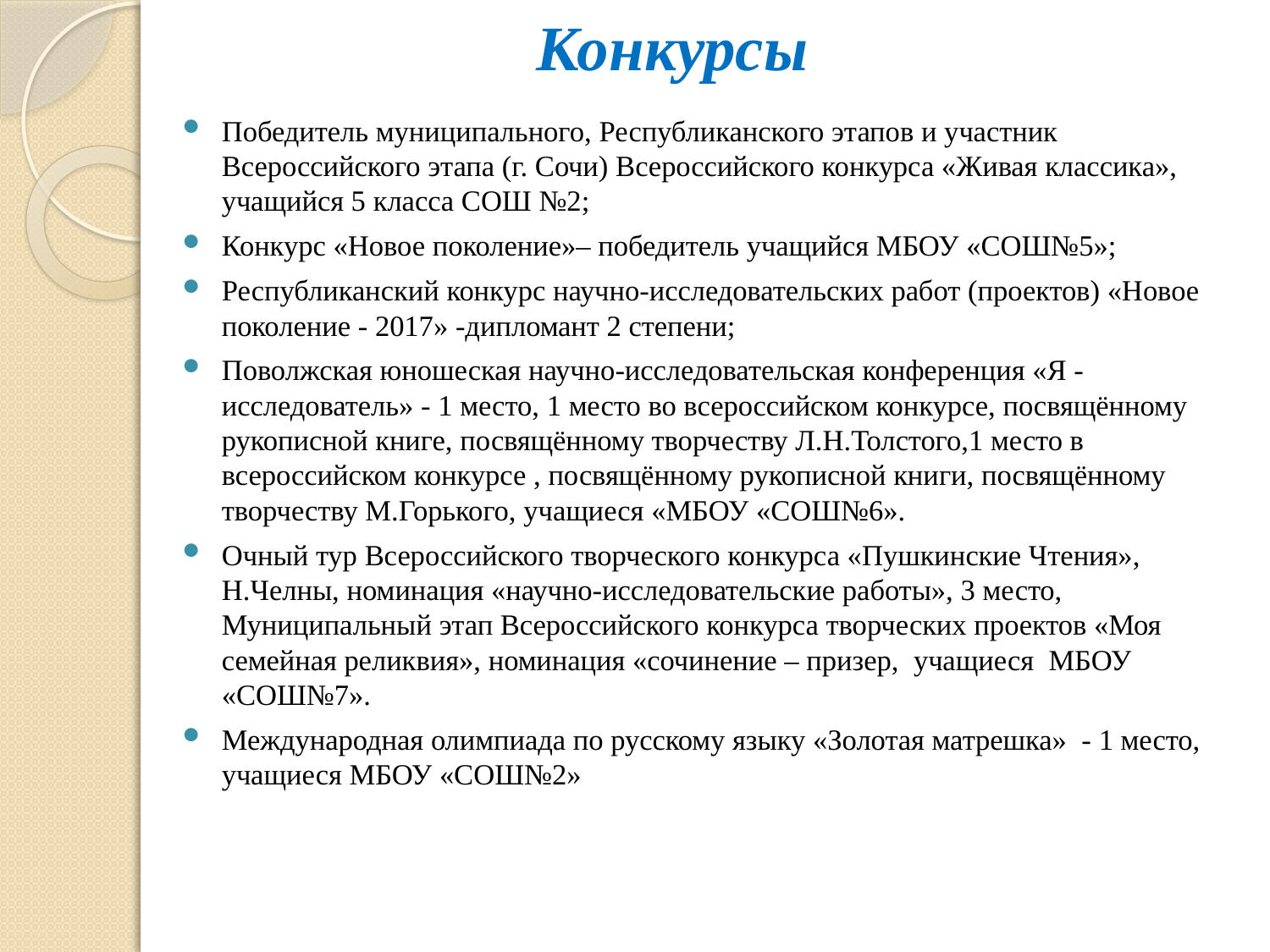

# Конкурсы
Победитель муниципального, Республиканского этапов и участник Всероссийского этапа (г. Сочи) Всероссийского конкурса «Живая классика», учащийся 5 класса СОШ №2;
Конкурс «Новое поколение»– победитель учащийся МБОУ «СОШ№5»;
Республиканский конкурс научно-исследовательских работ (проектов) «Новое поколение - 2017» -дипломант 2 степени;
Поволжская юношеская научно-исследовательская конференция «Я -исследователь» - 1 место, 1 место во всероссийском конкурсе, посвящённому рукописной книге, посвящённому творчеству Л.Н.Толстого,1 место в всероссийском конкурсе , посвящённому рукописной книги, посвящённому творчеству М.Горького, учащиеся «МБОУ «СОШ№6».
Очный тур Всероссийского творческого конкурса «Пушкинские Чтения», Н.Челны, номинация «научно-исследовательские работы», 3 место, Муниципальный этап Всероссийского конкурса творческих проектов «Моя семейная реликвия», номинация «сочинение – призер,  учащиеся  МБОУ «СОШ№7».
Международная олимпиада по русскому языку «Золотая матрешка»  - 1 место, учащиеся МБОУ «СОШ№2»